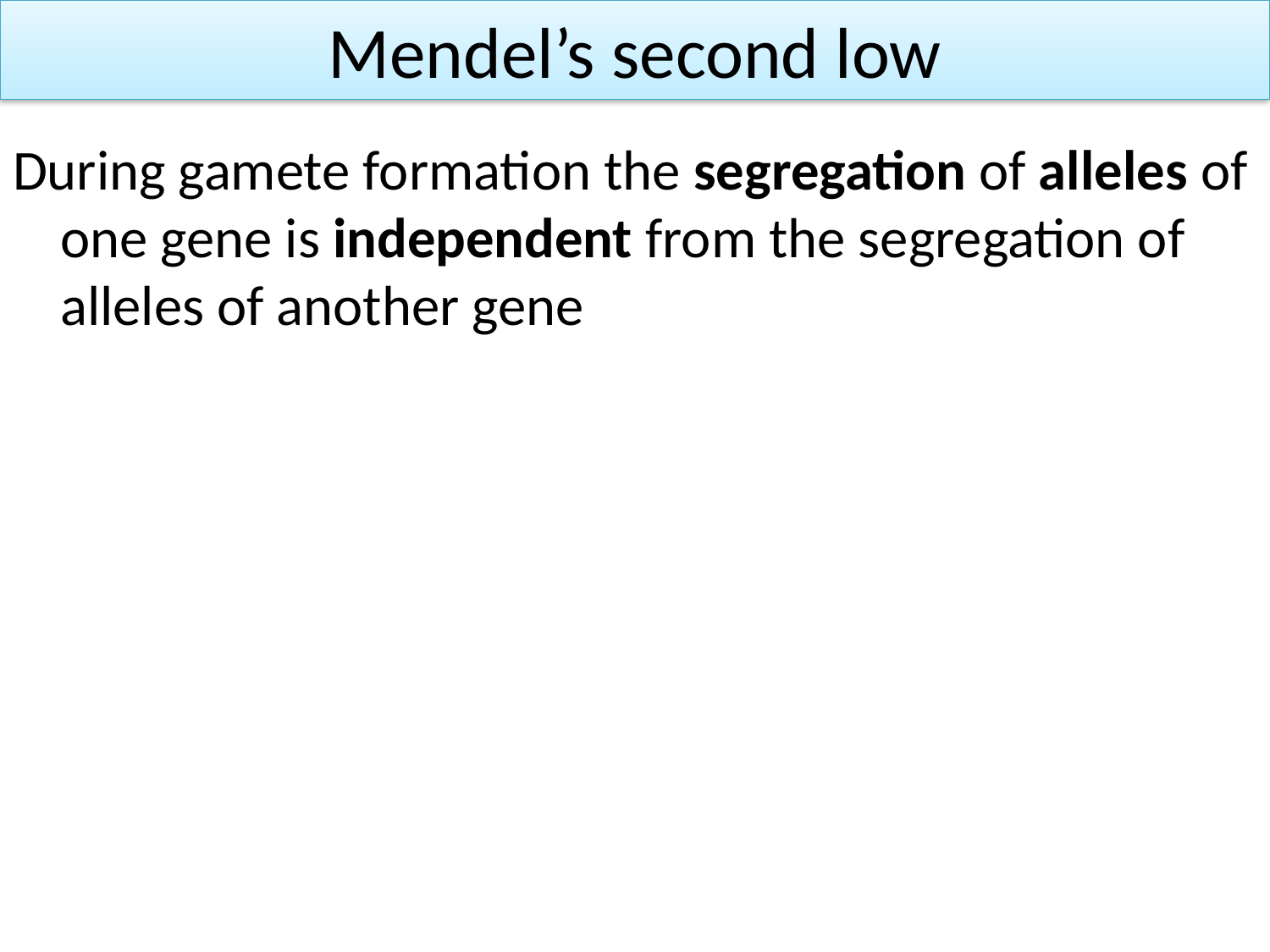

# Mendel’s second low
During gamete formation the segregation of alleles of one gene is independent from the segregation of alleles of another gene